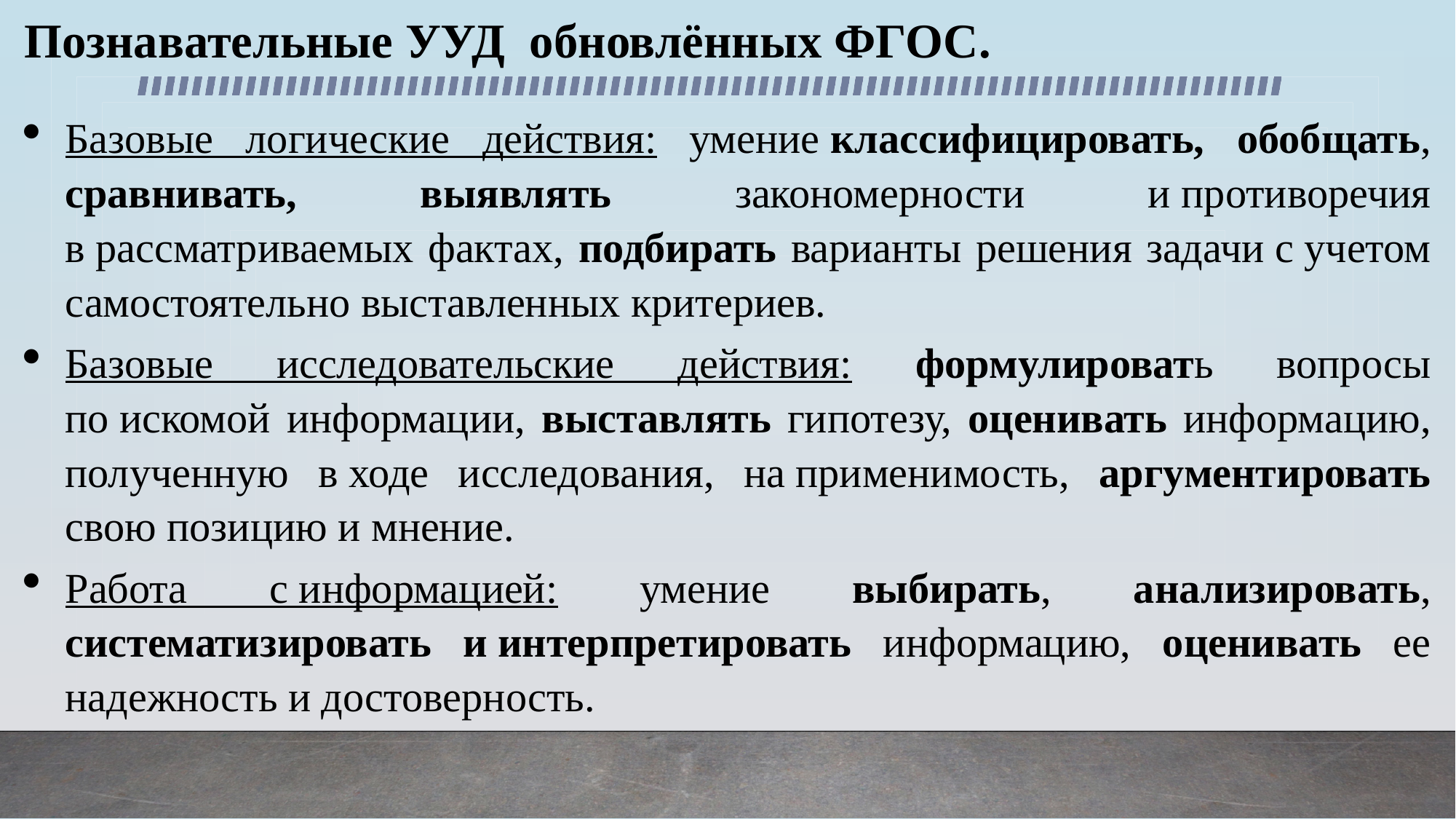

# Познавательные УУД  обновлённых ФГОС.
Базовые логические действия: умение классифицировать, обобщать, сравнивать, выявлять закономерности и противоречия в рассматриваемых фактах, подбирать варианты решения задачи с учетом самостоятельно выставленных критериев.
Базовые исследовательские действия: формулировать вопросы по искомой информации, выставлять гипотезу, оценивать информацию, полученную в ходе исследования, на применимость, аргументировать свою позицию и мнение.
Работа с информацией: умение выбирать, анализировать, систематизировать и интерпретировать информацию, оценивать ее надежность и достоверность.